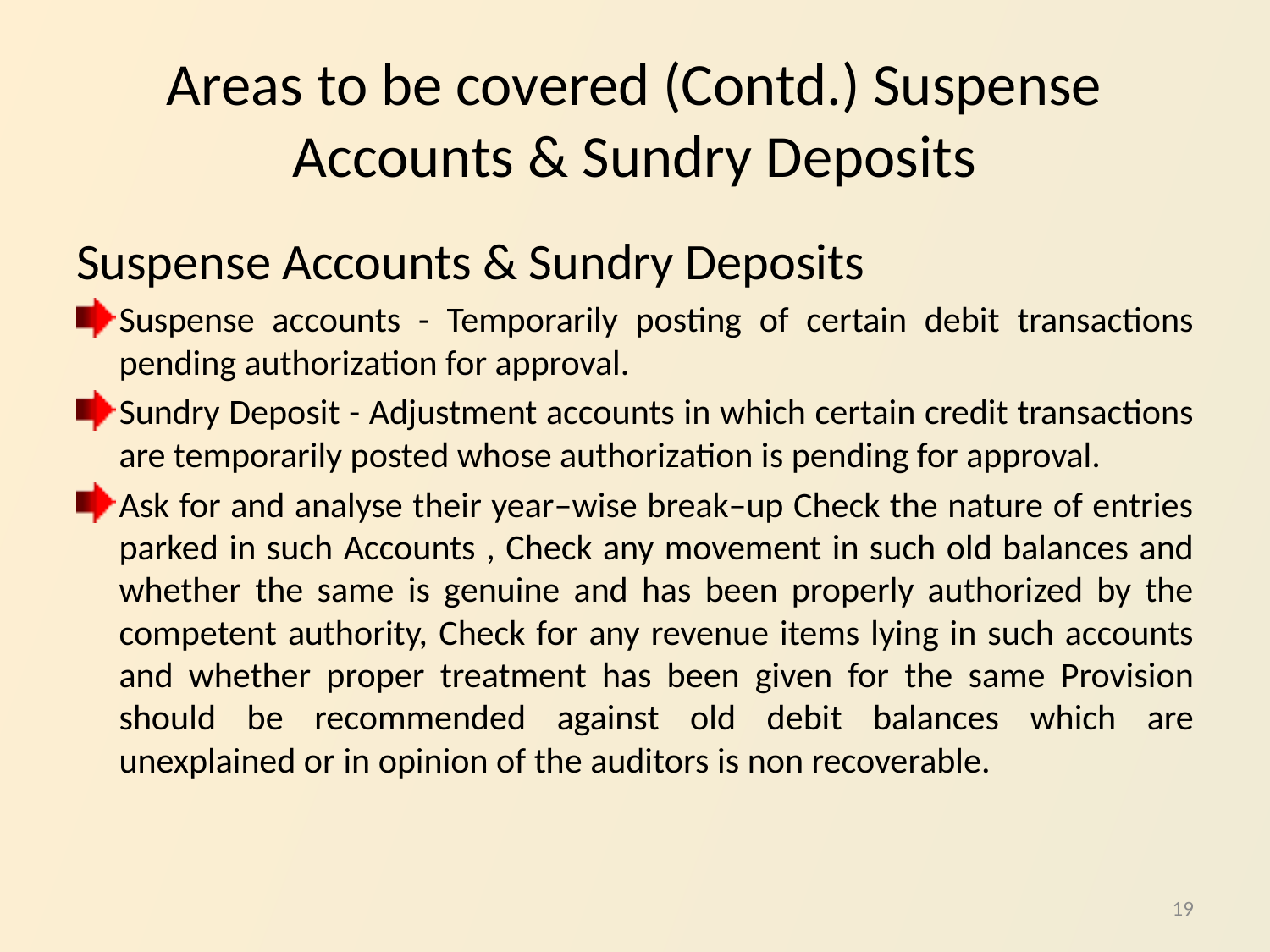

# Areas to be covered (Contd.) Suspense Accounts & Sundry Deposits
Suspense Accounts & Sundry Deposits
Suspense accounts - Temporarily posting of certain debit transactions pending authorization for approval.
Sundry Deposit - Adjustment accounts in which certain credit transactions are temporarily posted whose authorization is pending for approval.
Ask for and analyse their year–wise break–up Check the nature of entries parked in such Accounts , Check any movement in such old balances and whether the same is genuine and has been properly authorized by the competent authority, Check for any revenue items lying in such accounts and whether proper treatment has been given for the same Provision should be recommended against old debit balances which are unexplained or in opinion of the auditors is non recoverable.
19